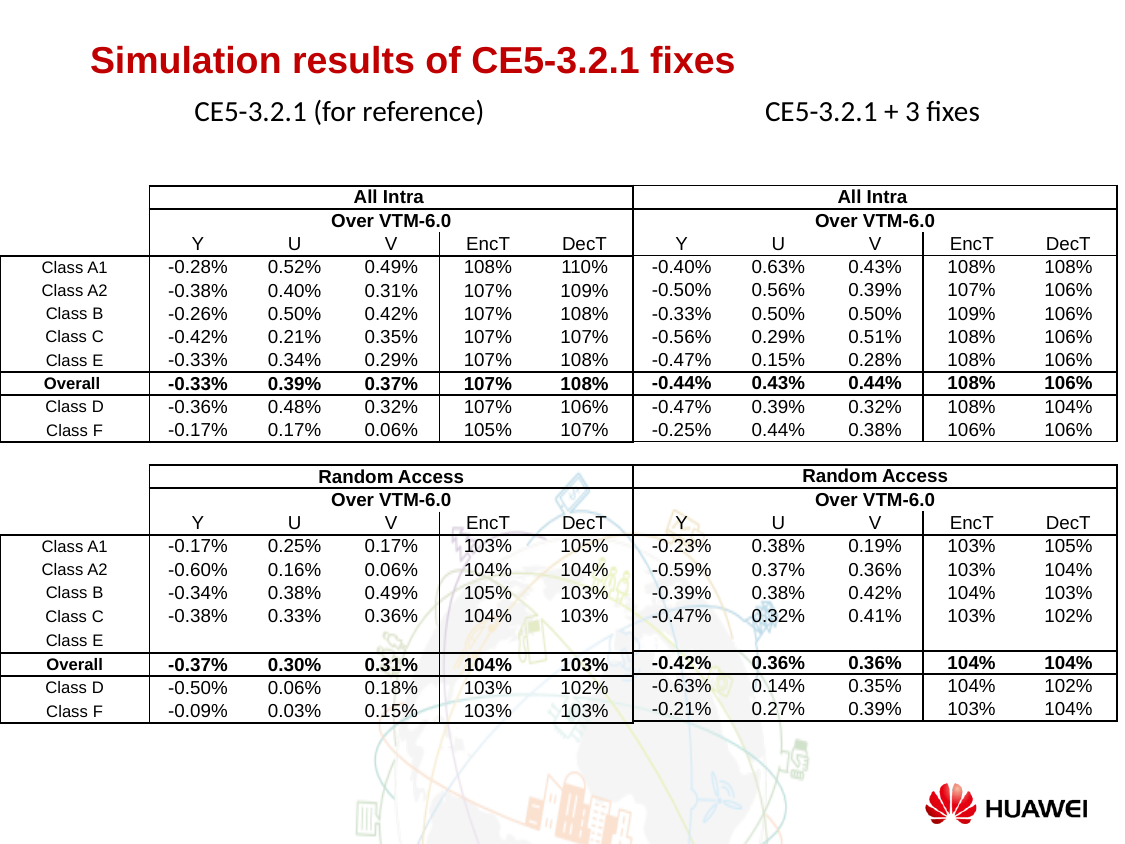

Simulation results of CE5-3.2.1 fixes
CE5-3.2.1 (for reference)
CE5-3.2.1 + 3 fixes

| All Intra |  |  |  |  |
| --- | --- | --- | --- | --- |
| Over VTM-6.0 |  |  |  |  |
| Y | U | V | EncT | DecT |
| -0.40% | 0.63% | 0.43% | 108% | 108% |
| -0.50% | 0.56% | 0.39% | 107% | 106% |
| -0.33% | 0.50% | 0.50% | 109% | 106% |
| -0.56% | 0.29% | 0.51% | 108% | 106% |
| -0.47% | 0.15% | 0.28% | 108% | 106% |
| -0.44% | 0.43% | 0.44% | 108% | 106% |
| -0.47% | 0.39% | 0.32% | 108% | 104% |
| -0.25% | 0.44% | 0.38% | 106% | 106% |
|  |  |  |  |  |
| Random Access |  |  |  |  |
| Over VTM-6.0 |  |  |  |  |
| Y | U | V | EncT | DecT |
| -0.23% | 0.38% | 0.19% | 103% | 105% |
| -0.59% | 0.37% | 0.36% | 103% | 104% |
| -0.39% | 0.38% | 0.42% | 104% | 103% |
| -0.47% | 0.32% | 0.41% | 103% | 102% |
|  |  |  |  |  |
| -0.42% | 0.36% | 0.36% | 104% | 104% |
| -0.63% | 0.14% | 0.35% | 104% | 102% |
| -0.21% | 0.27% | 0.39% | 103% | 104% |
|  | All Intra |  |  |  |  |
| --- | --- | --- | --- | --- | --- |
|  | Over VTM-6.0 |  |  |  |  |
|  | Y | U | V | EncT | DecT |
| Class A1 | -0.28% | 0.52% | 0.49% | 108% | 110% |
| Class A2 | -0.38% | 0.40% | 0.31% | 107% | 109% |
| Class B | -0.26% | 0.50% | 0.42% | 107% | 108% |
| Class C | -0.42% | 0.21% | 0.35% | 107% | 107% |
| Class E | -0.33% | 0.34% | 0.29% | 107% | 108% |
| Overall | -0.33% | 0.39% | 0.37% | 107% | 108% |
| Class D | -0.36% | 0.48% | 0.32% | 107% | 106% |
| Class F | -0.17% | 0.17% | 0.06% | 105% | 107% |
|  |  |  |  |  |  |
|  | Random Access |  |  |  |  |
|  | Over VTM-6.0 |  |  |  |  |
|  | Y | U | V | EncT | DecT |
| Class A1 | -0.17% | 0.25% | 0.17% | 103% | 105% |
| Class A2 | -0.60% | 0.16% | 0.06% | 104% | 104% |
| Class B | -0.34% | 0.38% | 0.49% | 105% | 103% |
| Class C | -0.38% | 0.33% | 0.36% | 104% | 103% |
| Class E |  |  |  |  |  |
| Overall | -0.37% | 0.30% | 0.31% | 104% | 103% |
| Class D | -0.50% | 0.06% | 0.18% | 103% | 102% |
| Class F | -0.09% | 0.03% | 0.15% | 103% | 103% |